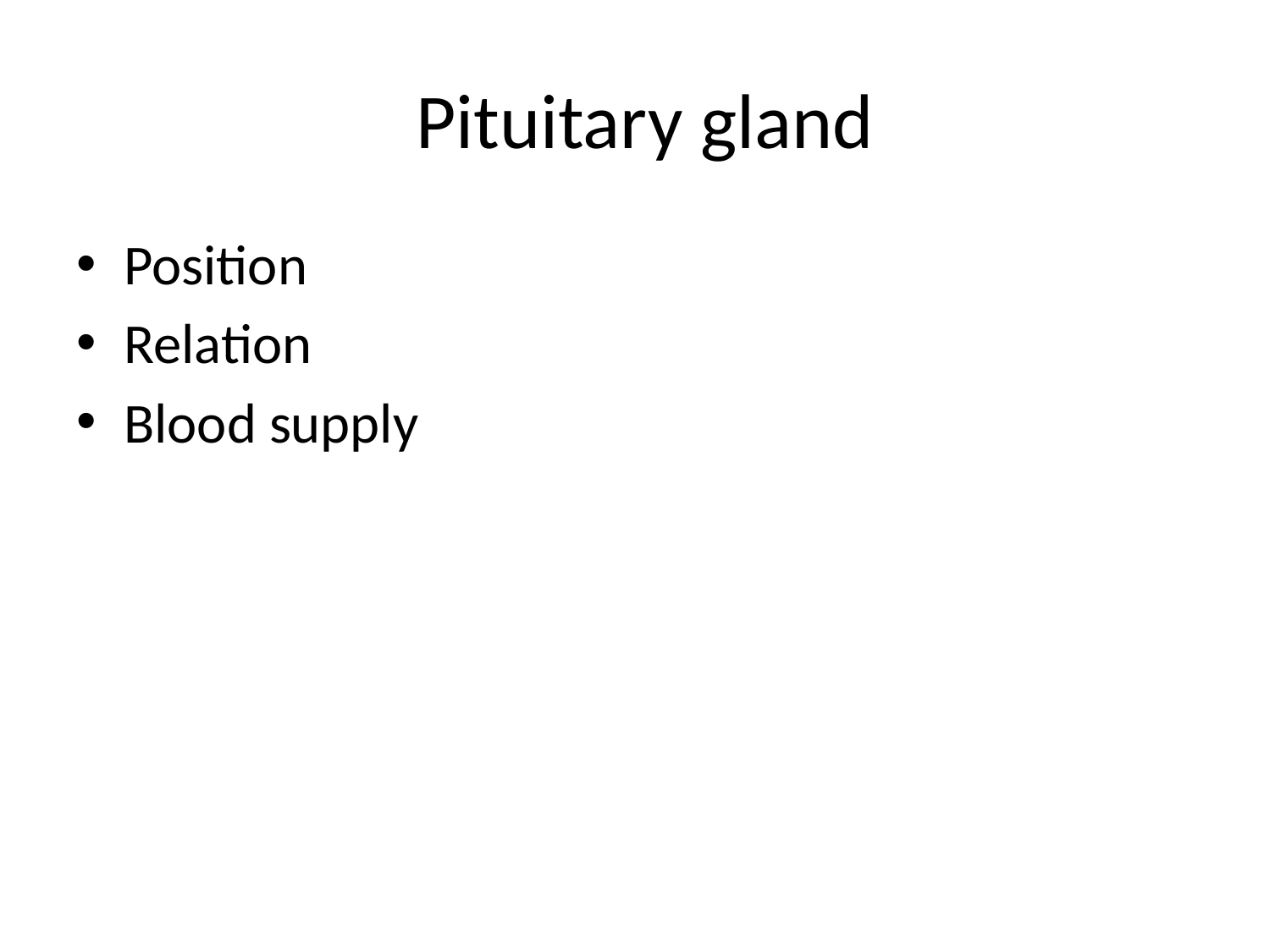

# Pituitary gland
Position
Relation
Blood supply